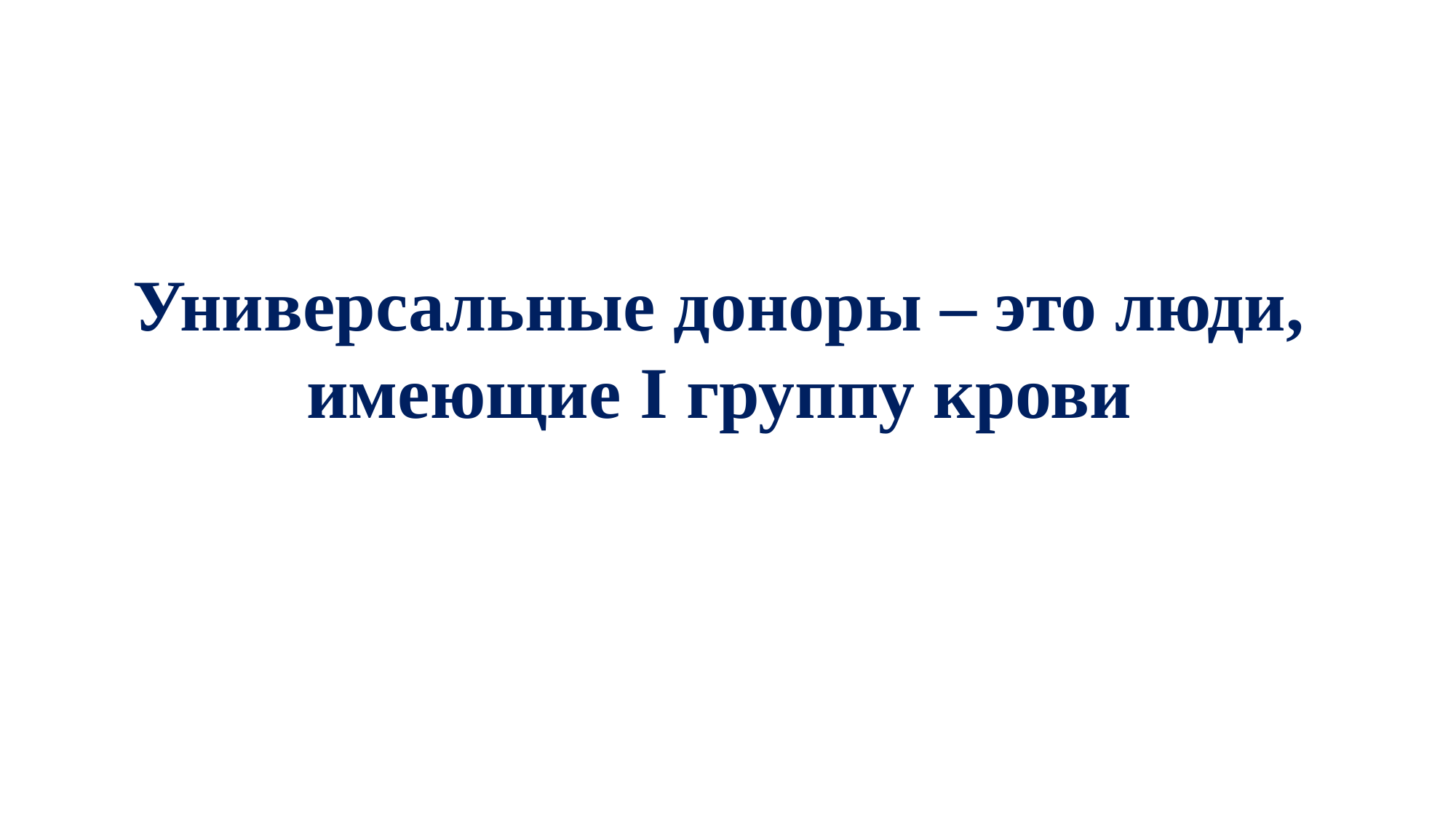

Универсальные доноры – это люди, имеющие I группу крови